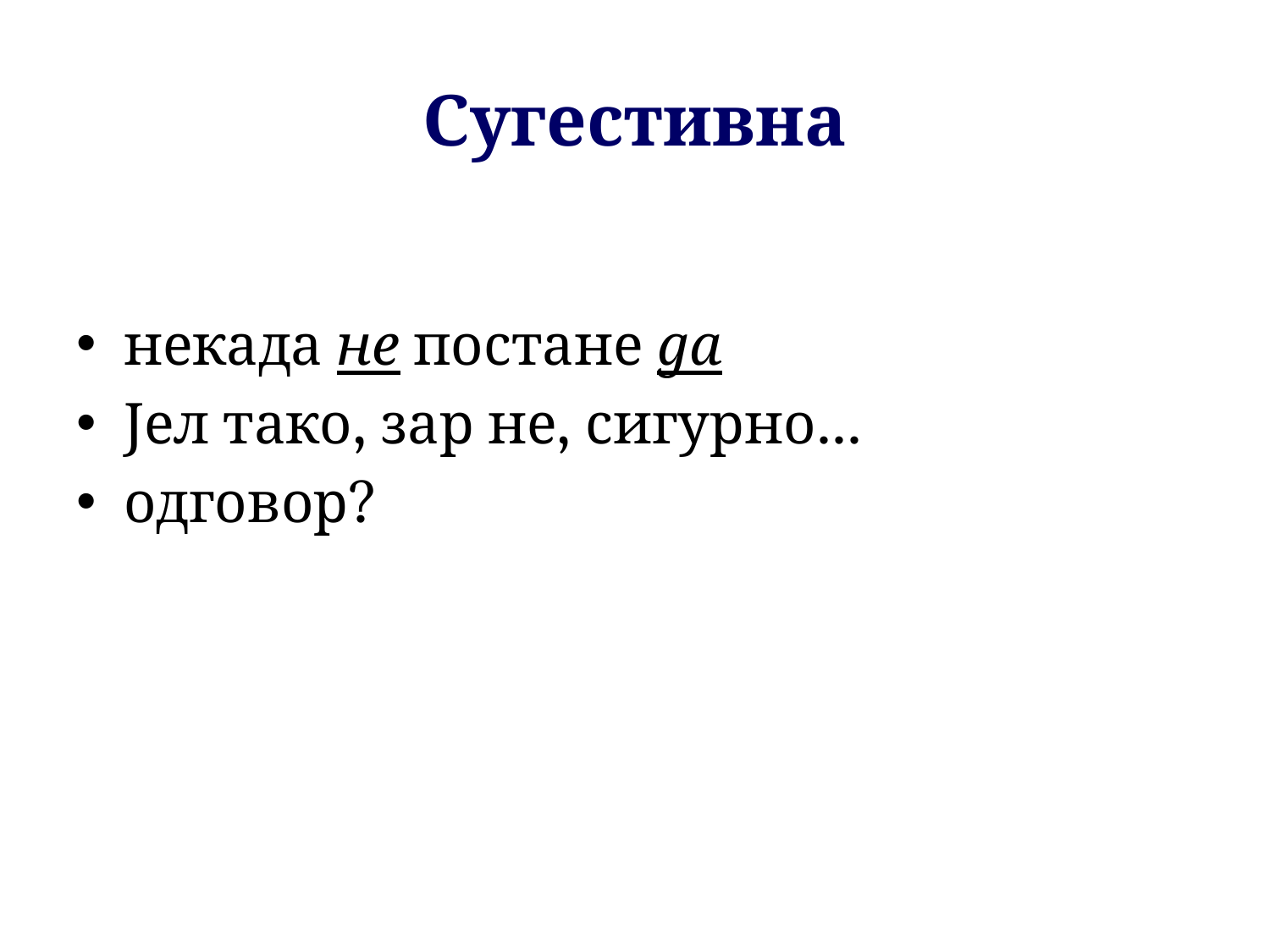

# Сугестивна
некада не постане да
Јел тако, зар не, сигурно...
одговор?